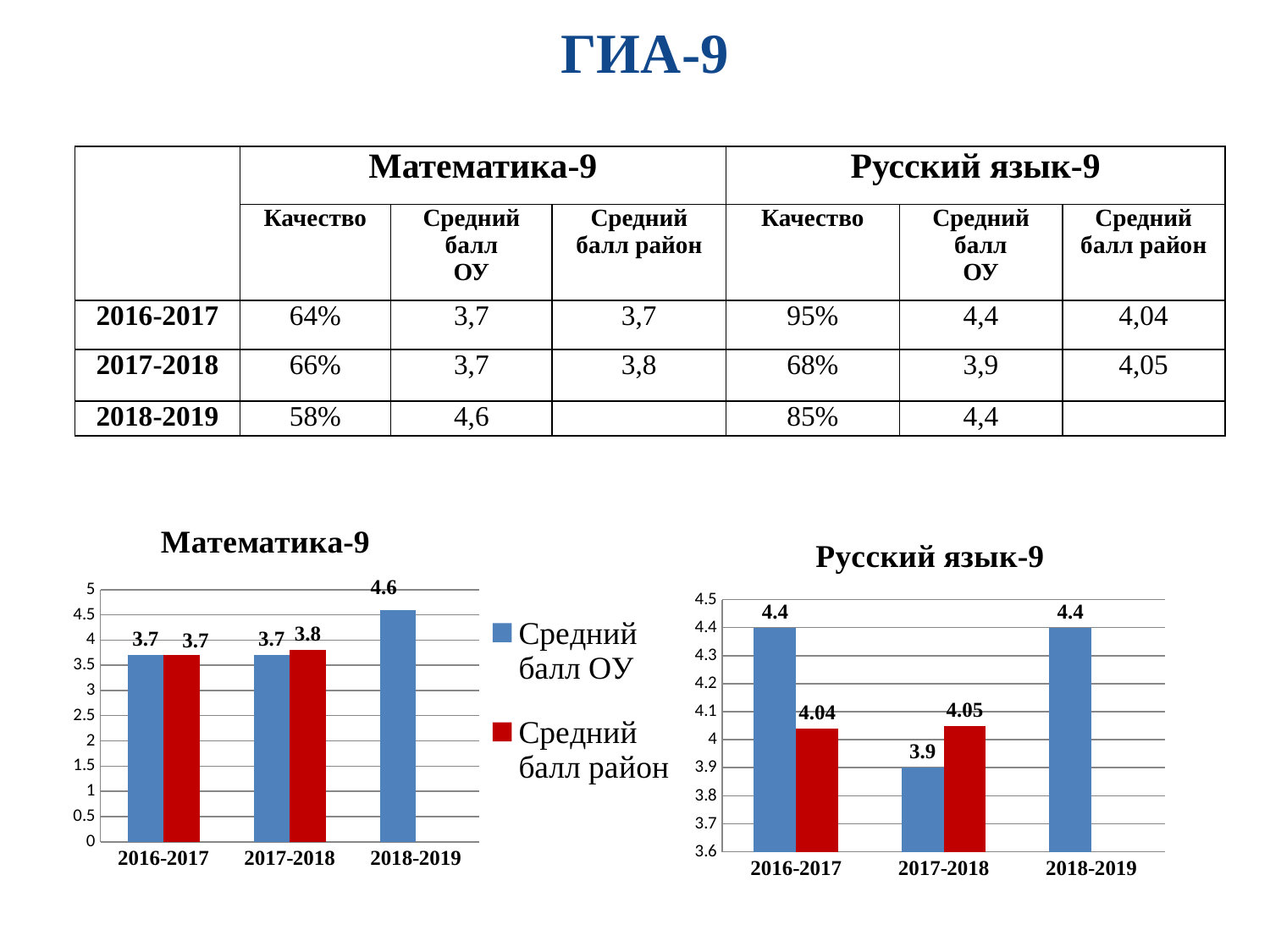

ГИА-9
|  | Математика-9 |  |  | Русский язык-9 |  |  |
| --- | --- | --- | --- | --- | --- | --- |
|  | Качество | Средний балл ОУ | Средний балл район | Качество | Средний балл ОУ | Средний балл район |
| 2016-2017 | 64% | 3,7 | 3,7 | 95% | 4,4 | 4,04 |
| 2017-2018 | 66% | 3,7 | 3,8 | 68% | 3,9 | 4,05 |
| 2018-2019 | 58% | 4,6 |  | 85% | 4,4 |  |

### Chart: Математика-9

| Category | Средний балл ОУ | Средний балл район |
|---|---|---|
| 2016-2017 | 3.7 | 3.7 |
| 2017-2018 | 3.7 | 3.8 |
| 2018-2019 | 4.6 | None |

### Chart: Русский язык-9

| Category | Средний балл ОУ | Средний балл район |
|---|---|---|
| 2016-2017 | 4.4 | 4.04 |
| 2017-2018 | 3.9 | 4.05 |
| 2018-2019 | 4.4 | None |